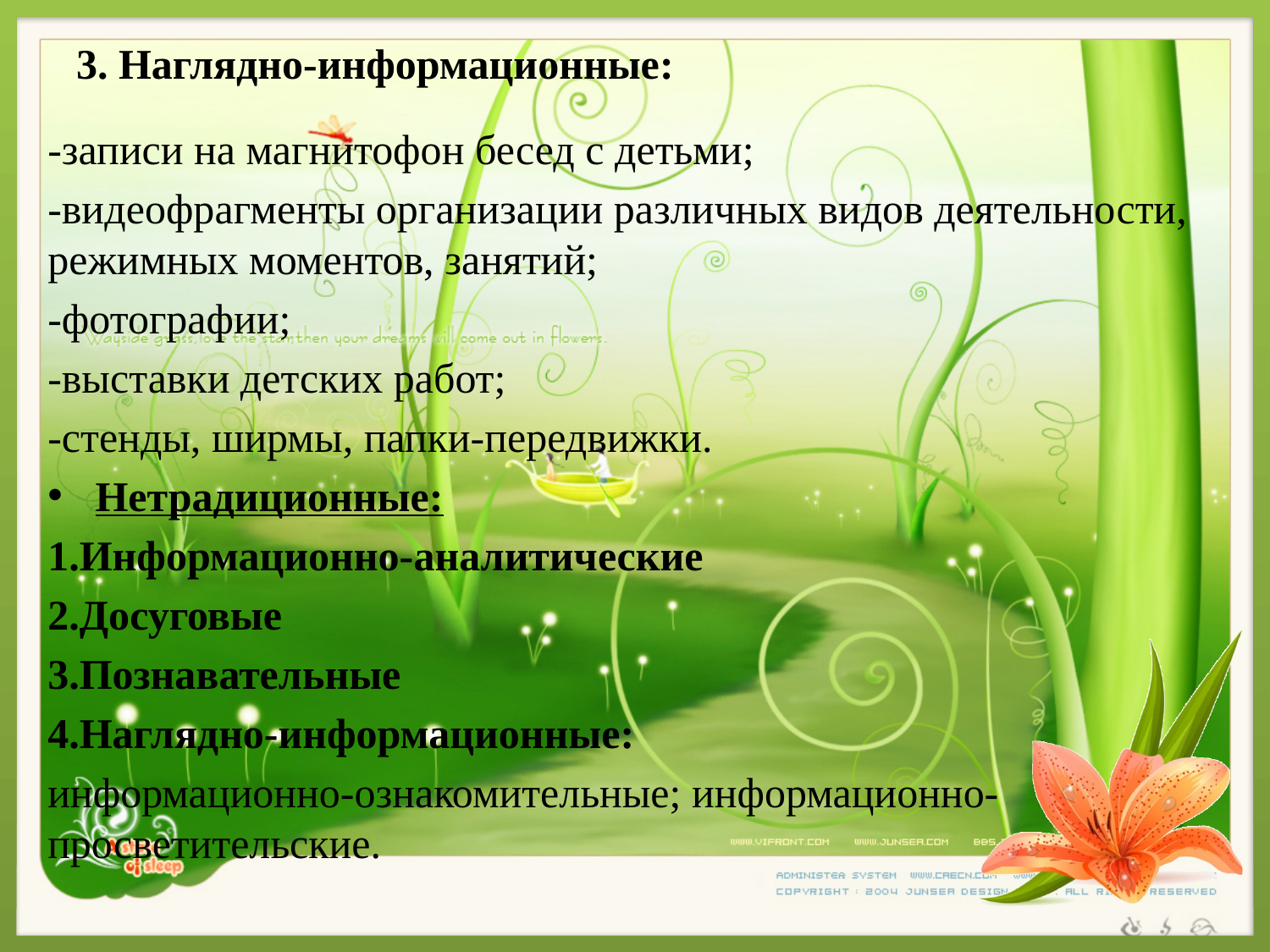

# 3. Наглядно-информационные:
-записи на магнитофон бесед с детьми;
-видеофрагменты организации различных видов деятельности, режимных моментов, занятий;
-фотографии;
-выставки детских работ;
-стенды, ширмы, папки-передвижки.
Нетрадиционные:
1.Информационно-аналитические
2.Досуговые
3.Познавательные
4.Наглядно-информационные:
информационно-ознакомительные; информационно-просветительские.